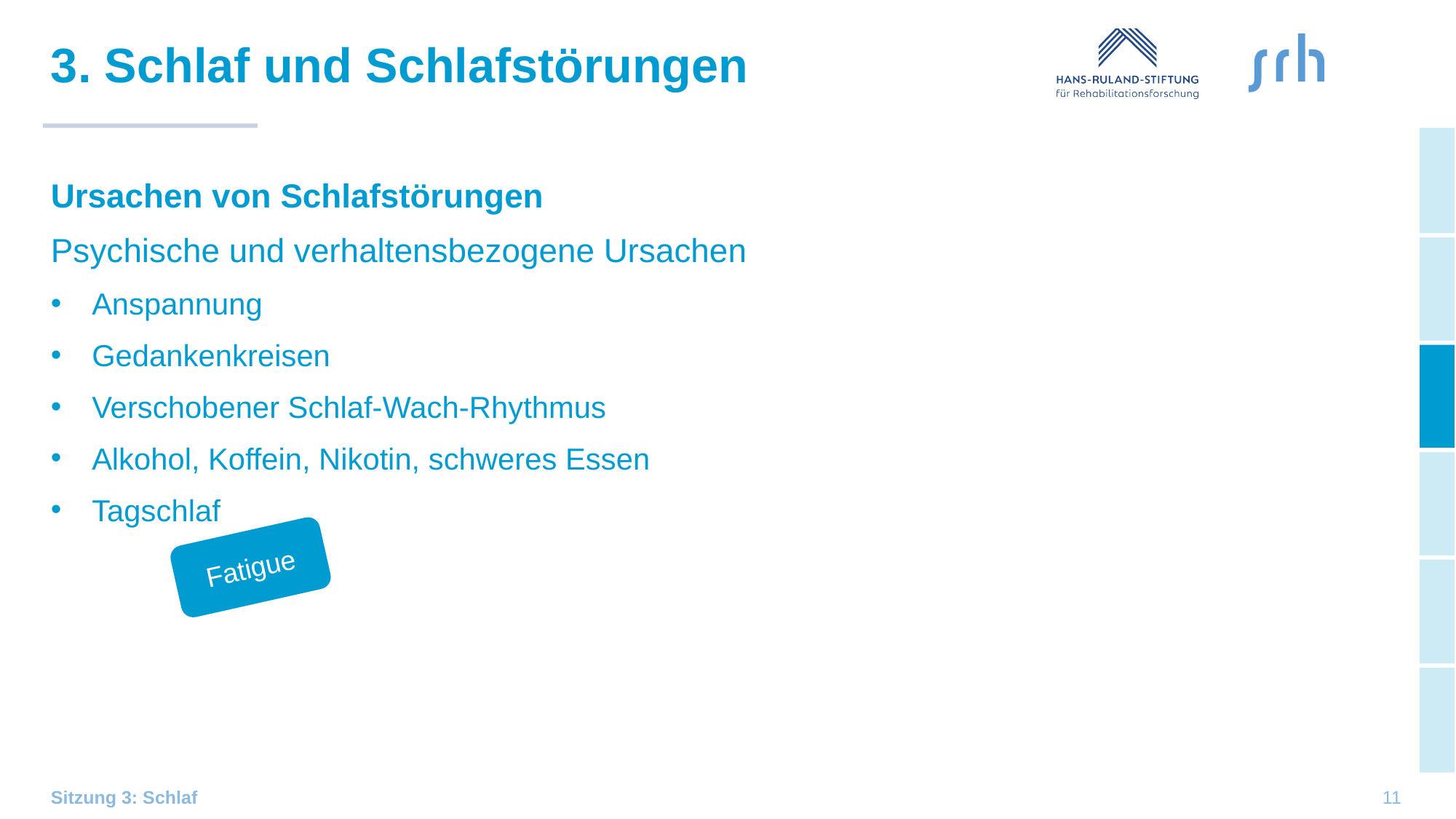

# 3. Schlaf und Schlafstörungen
Ursachen von Schlafstörungen
Psychische und verhaltensbezogene Ursachen
Anspannung
Gedankenkreisen
Verschobener Schlaf-Wach-Rhythmus
Alkohol, Koffein, Nikotin, schweres Essen
Tagschlaf
Fatigue
11
Sitzung 3: Schlaf